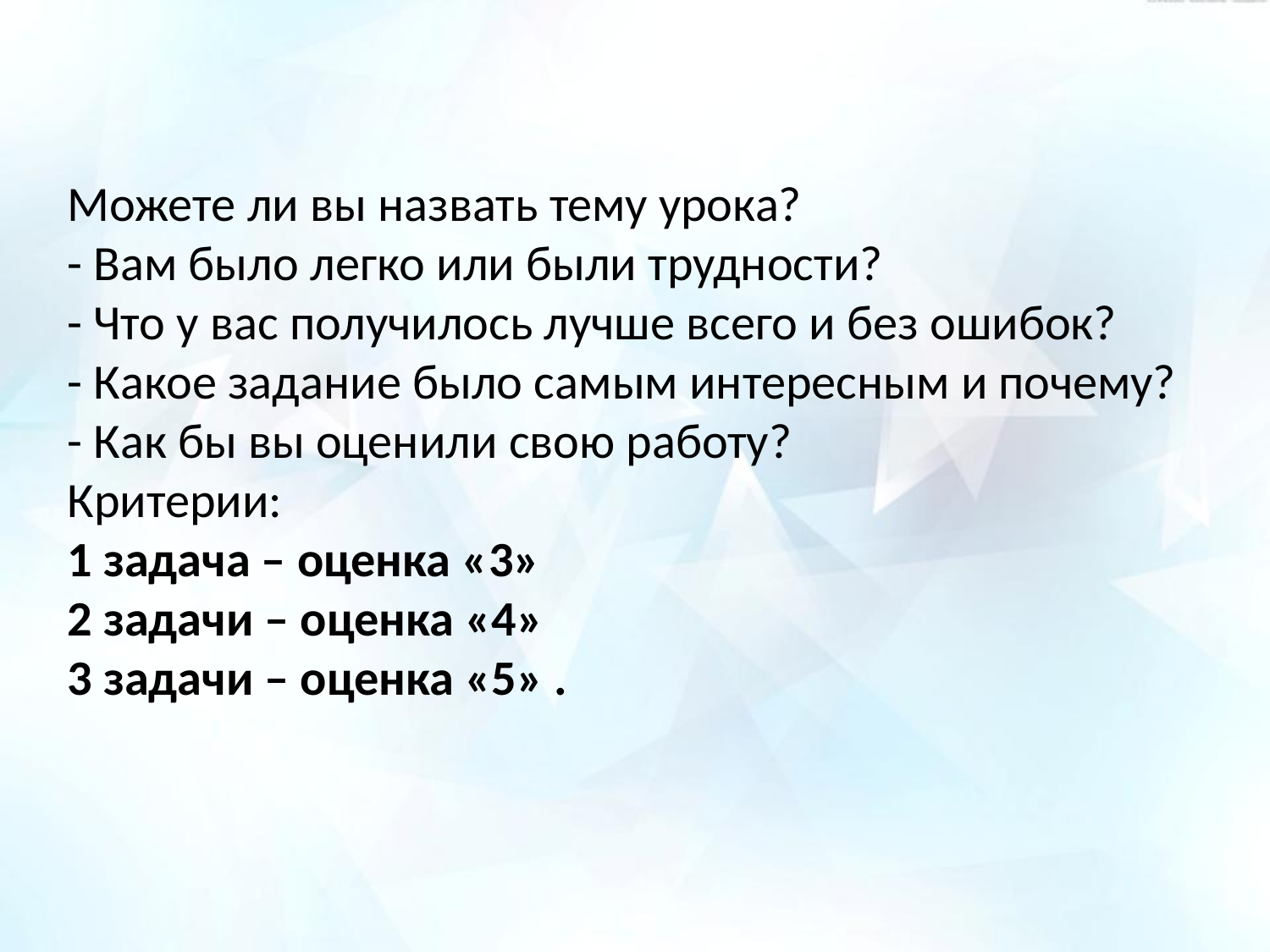

Можете ли вы назвать тему урока?
- Вам было легко или были трудности?
- Что у вас получилось лучше всего и без ошибок?
- Какое задание было самым интересным и почему?
- Как бы вы оценили свою работу?
Критерии:
1 задача – оценка «3»
2 задачи – оценка «4»
3 задачи – оценка «5» .